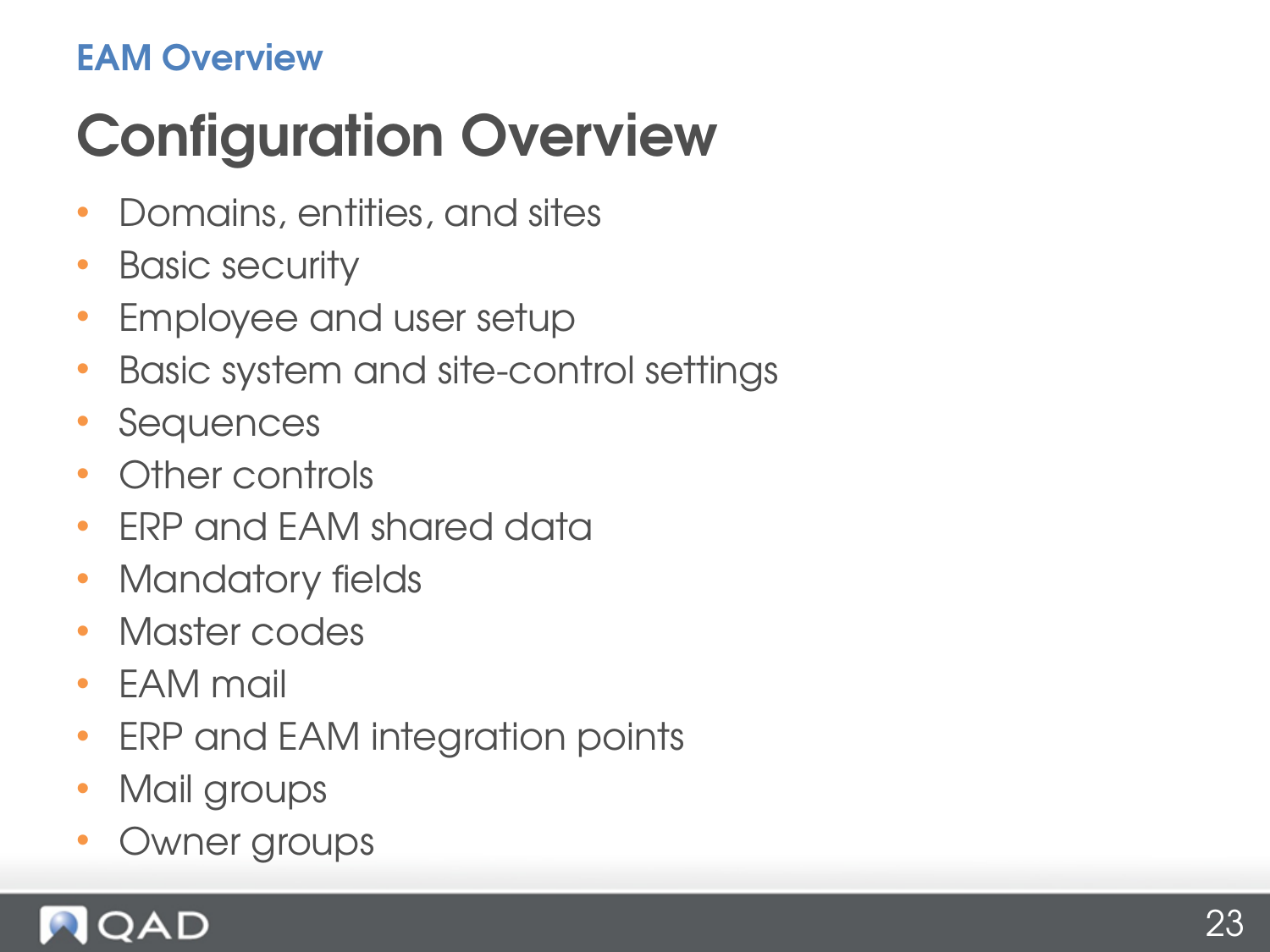

EAM Overview
# Configuration Overview
Domains, entities, and sites
Basic security
Employee and user setup
Basic system and site-control settings
Sequences
Other controls
ERP and EAM shared data
Mandatory fields
Master codes
EAM mail
ERP and EAM integration points
Mail groups
Owner groups

23